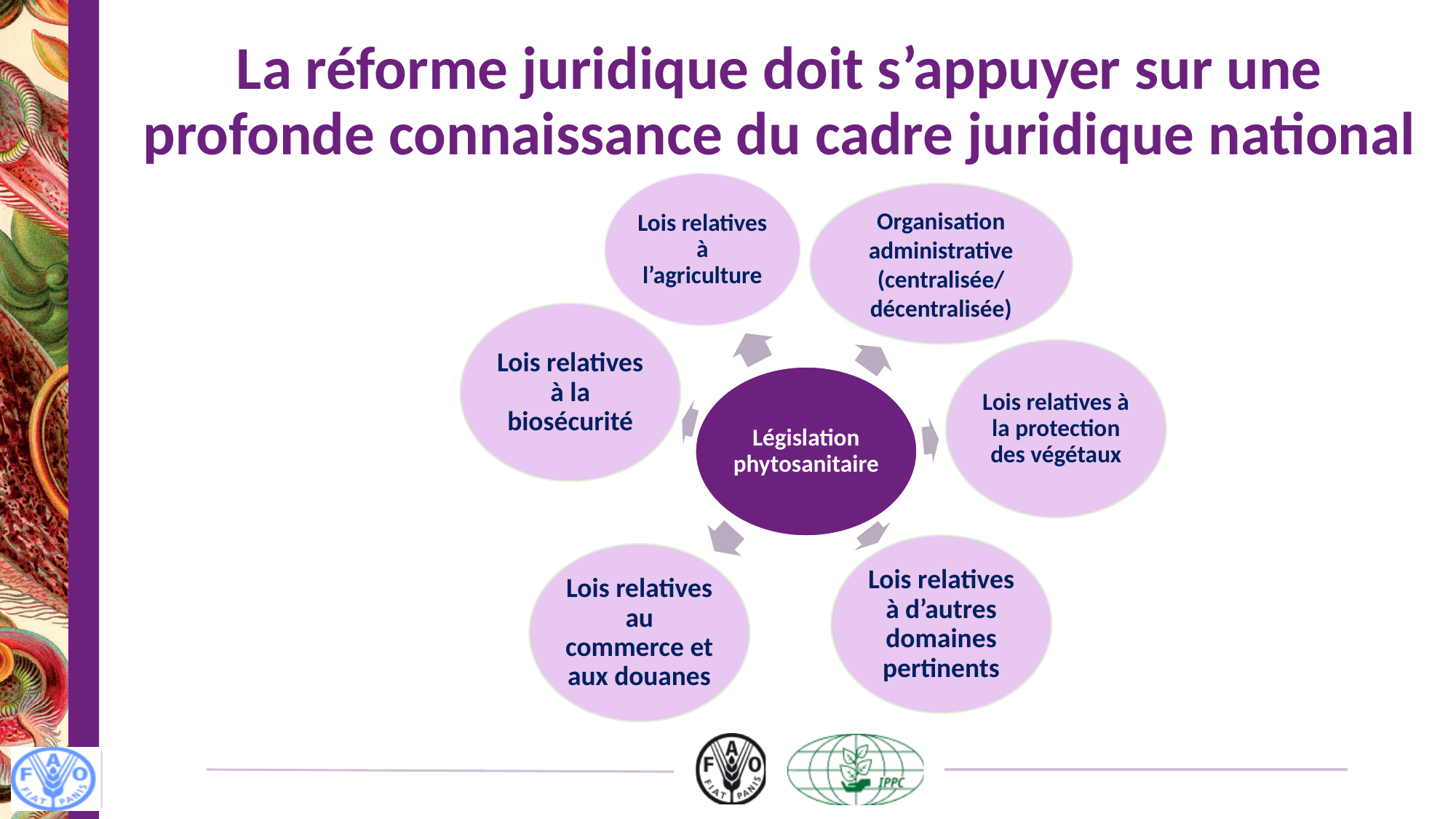

# La réforme juridique doit s’appuyer sur une profonde connaissance du cadre juridique national
Législation phytosanitaire

Lois relatives à l’agriculture

Lois relatives à la protection des végétaux

Lois relatives à d’autres domaines pertinents

Lois relatives au commerce et aux douanes

Lois relatives à la biosécurité

Organisation administrative (centralisée/
décentralisée)